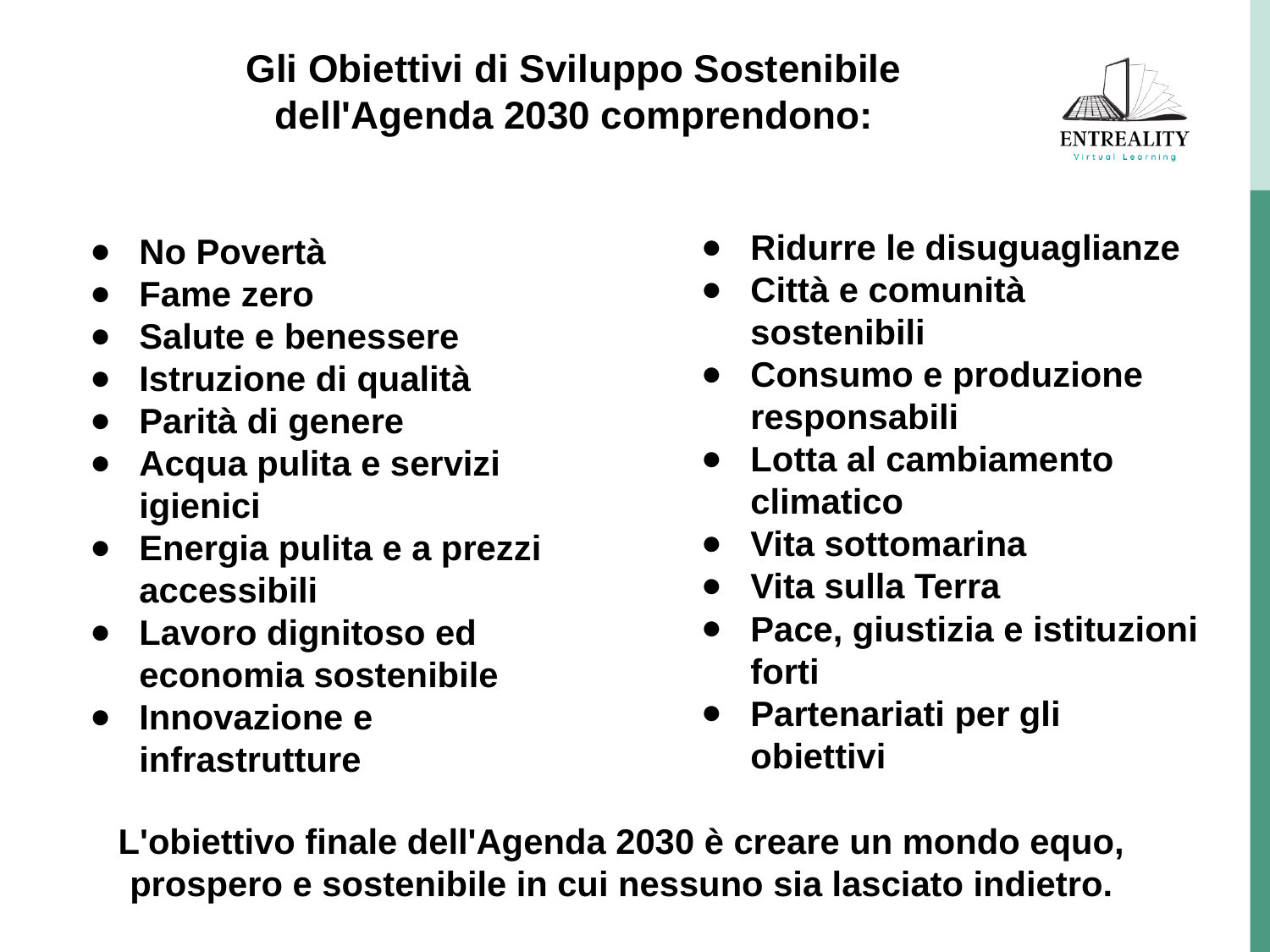

Gli Obiettivi di Sviluppo Sostenibile dell'Agenda 2030 comprendono:

Ridurre le disuguaglianze
Città e comunità sostenibili
Consumo e produzione responsabili
Lotta al cambiamento climatico
Vita sottomarina
Vita sulla Terra
Pace, giustizia e istituzioni forti
Partenariati per gli obiettivi
No Povertà
Fame zero
Salute e benessere
Istruzione di qualità
Parità di genere
Acqua pulita e servizi igienici
Energia pulita e a prezzi accessibili
Lavoro dignitoso ed economia sostenibile
Innovazione e infrastrutture
L'obiettivo finale dell'Agenda 2030 è creare un mondo equo, prospero e sostenibile in cui nessuno sia lasciato indietro.